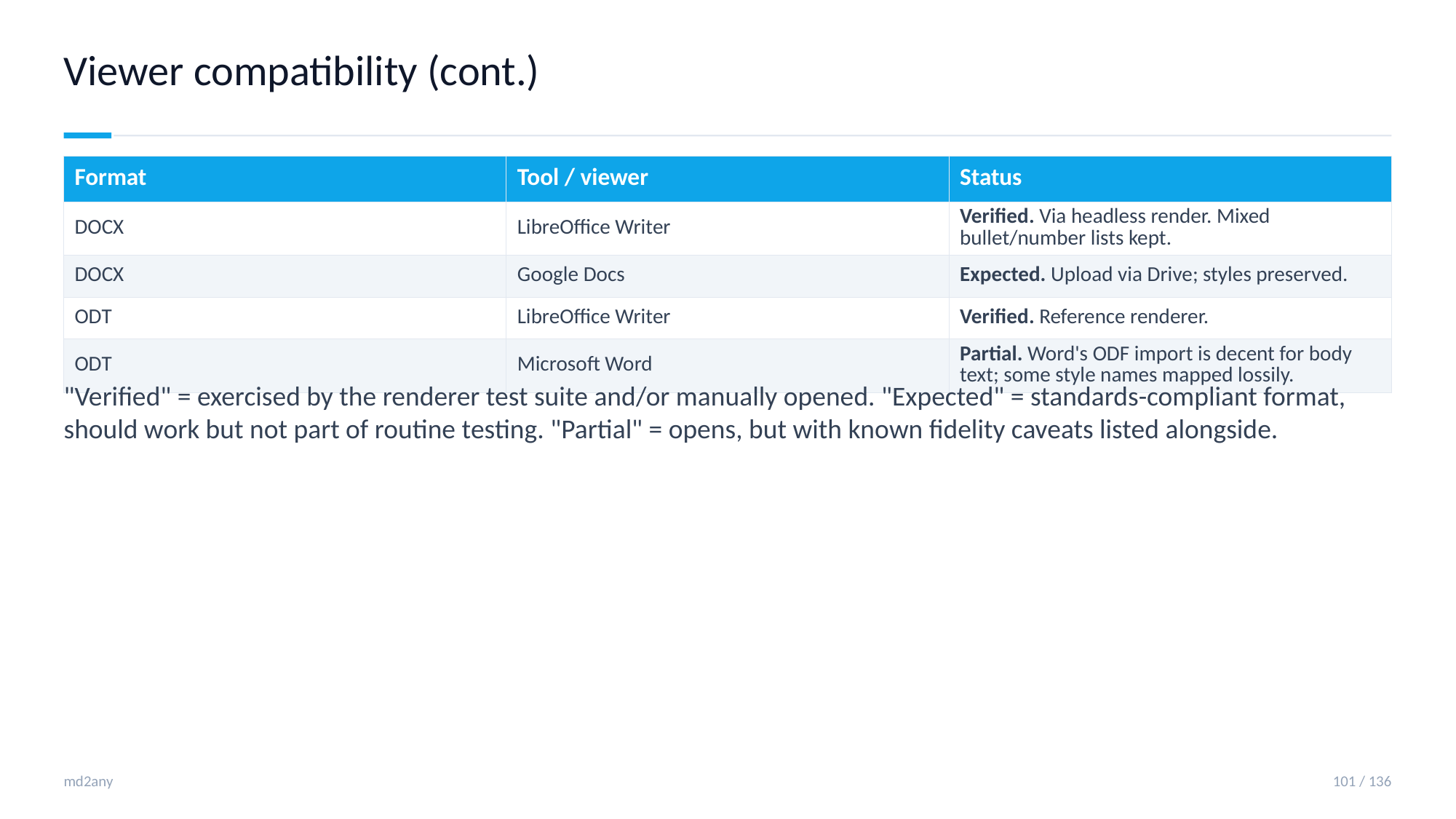

Viewer compatibility (cont.)

| Format | Tool / viewer | Status |
| --- | --- | --- |
| DOCX | LibreOffice Writer | Verified. Via headless render. Mixed bullet/number lists kept. |
| DOCX | Google Docs | Expected. Upload via Drive; styles preserved. |
| ODT | LibreOffice Writer | Verified. Reference renderer. |
| ODT | Microsoft Word | Partial. Word's ODF import is decent for body text; some style names mapped lossily. |
"Verified" = exercised by the renderer test suite and/or manually opened. "Expected" = standards-compliant format, should work but not part of routine testing. "Partial" = opens, but with known fidelity caveats listed alongside.
md2any
101 / 136